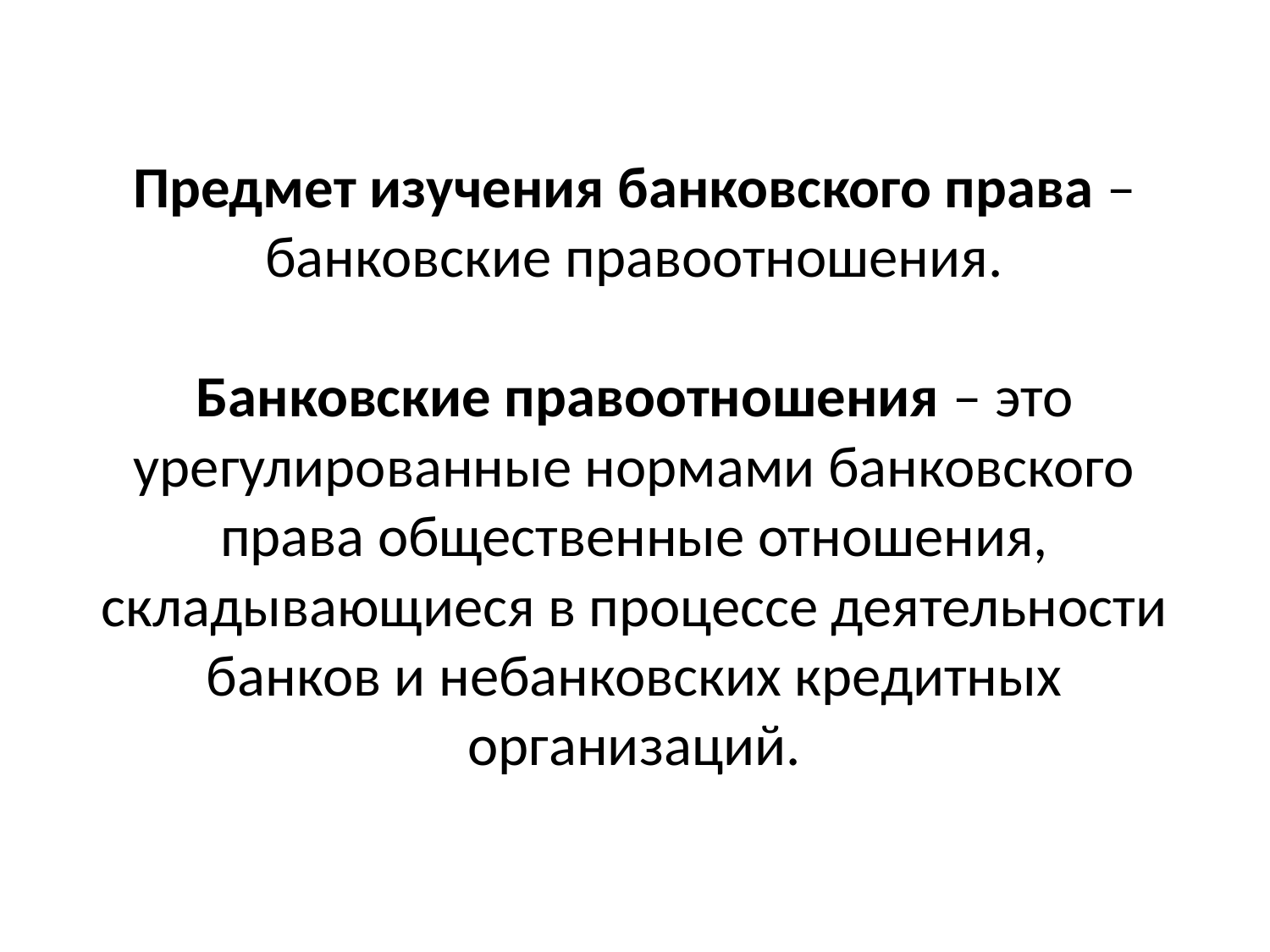

# Предмет изучения банковского права – банковские правоотношения. Банковские правоотношения – это урегулированные нормами банковского права общественные отношения, складывающиеся в процессе деятельности банков и небанковских кредитных организаций.